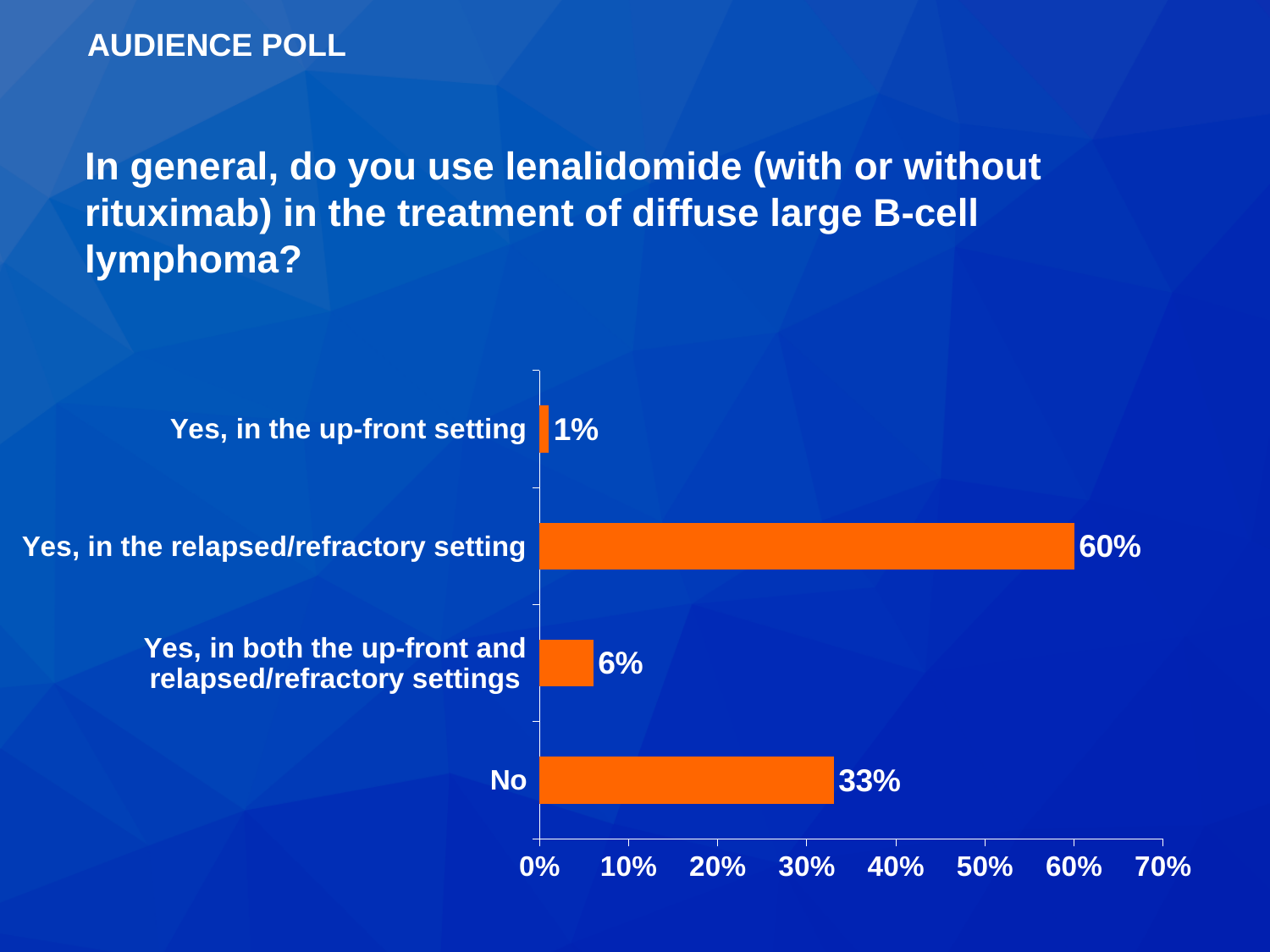

AUDIENCE POLL
In general, do you use lenalidomide (with or without rituximab) in the treatment of diffuse large B-cell lymphoma?

### Chart

| Category | Series 1 |
|---|---|
| No | 0.33 |
| Yes, in both the up-front and relapsed/refractory settings | 0.06 |
| Yes, in the relapsed/refractory setting | 0.6 |
| Yes, in the up-front setting | 0.01 |